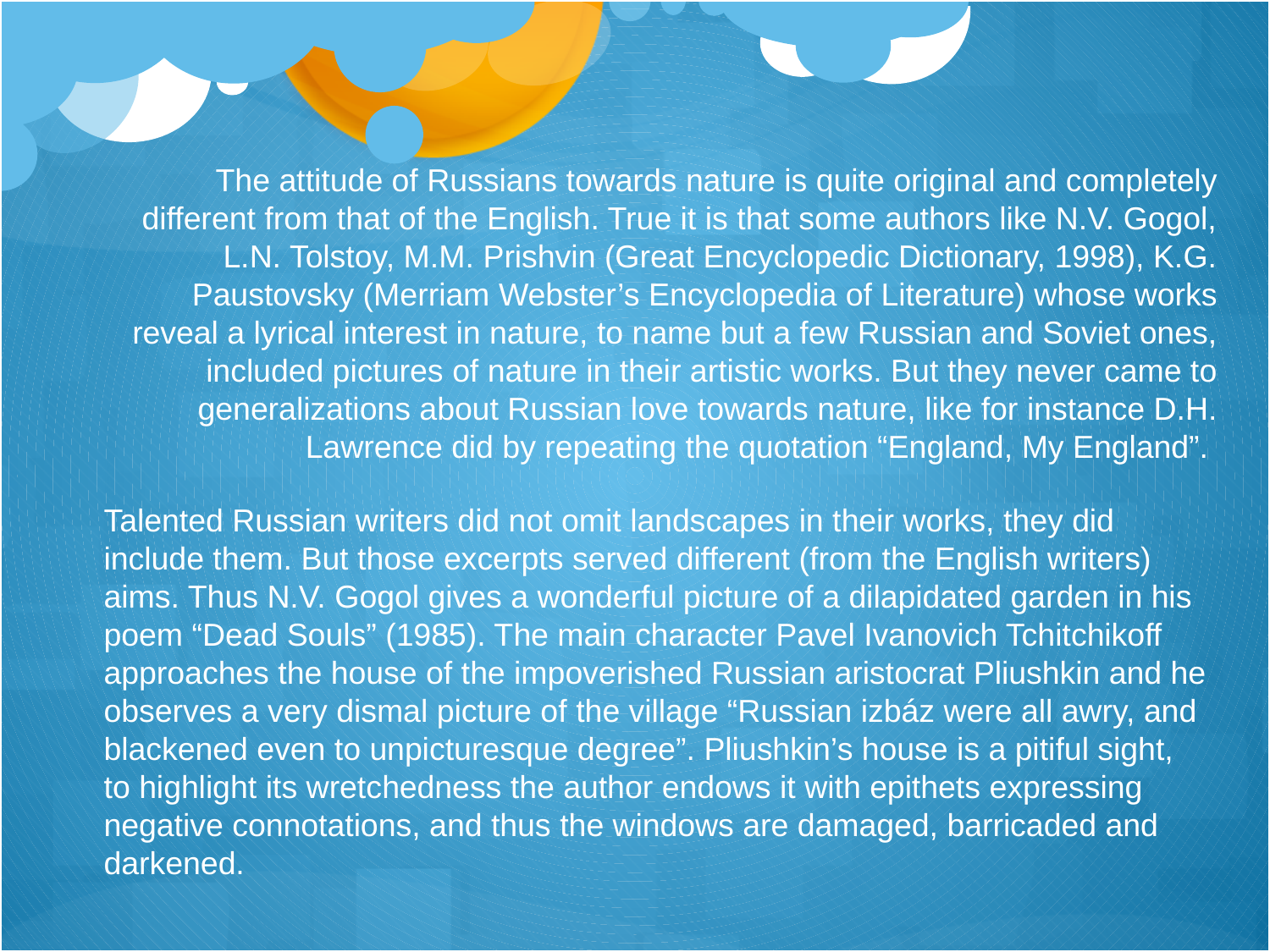

The attitude of Russians towards nature is quite original and completely different from that of the English. True it is that some authors like N.V. Gogol, L.N. Tolstoy, M.M. Prishvin (Great Encyclopedic Dictionary, 1998), K.G. Paustovsky (Merriam Webster’s Encyclopedia of Literature) whose works reveal a lyrical interest in nature, to name but a few Russian and Soviet ones, included pictures of nature in their artistic works. But they never came to generalizations about Russian love towards nature, like for instance D.H. Lawrence did by repeating the quotation “England, My England”.
Talented Russian writers did not omit landscapes in their works, they did include them. But those excerpts served different (from the English writers) aims. Thus N.V. Gogol gives a wonderful picture of a dilapidated garden in his poem “Dead Souls” (1985). The main character Pavel Ivanovich Tchitchikoff approaches the house of the impoverished Russian aristocrat Pliushkin and he observes a very dismal picture of the village “Russian izbáz were all awry, and blackened even to unpicturesque degree”. Pliushkin’s house is a pitiful sight, to highlight its wretchedness the author endows it with epithets expressing negative connotations, and thus the windows are damaged, barricaded and darkened.